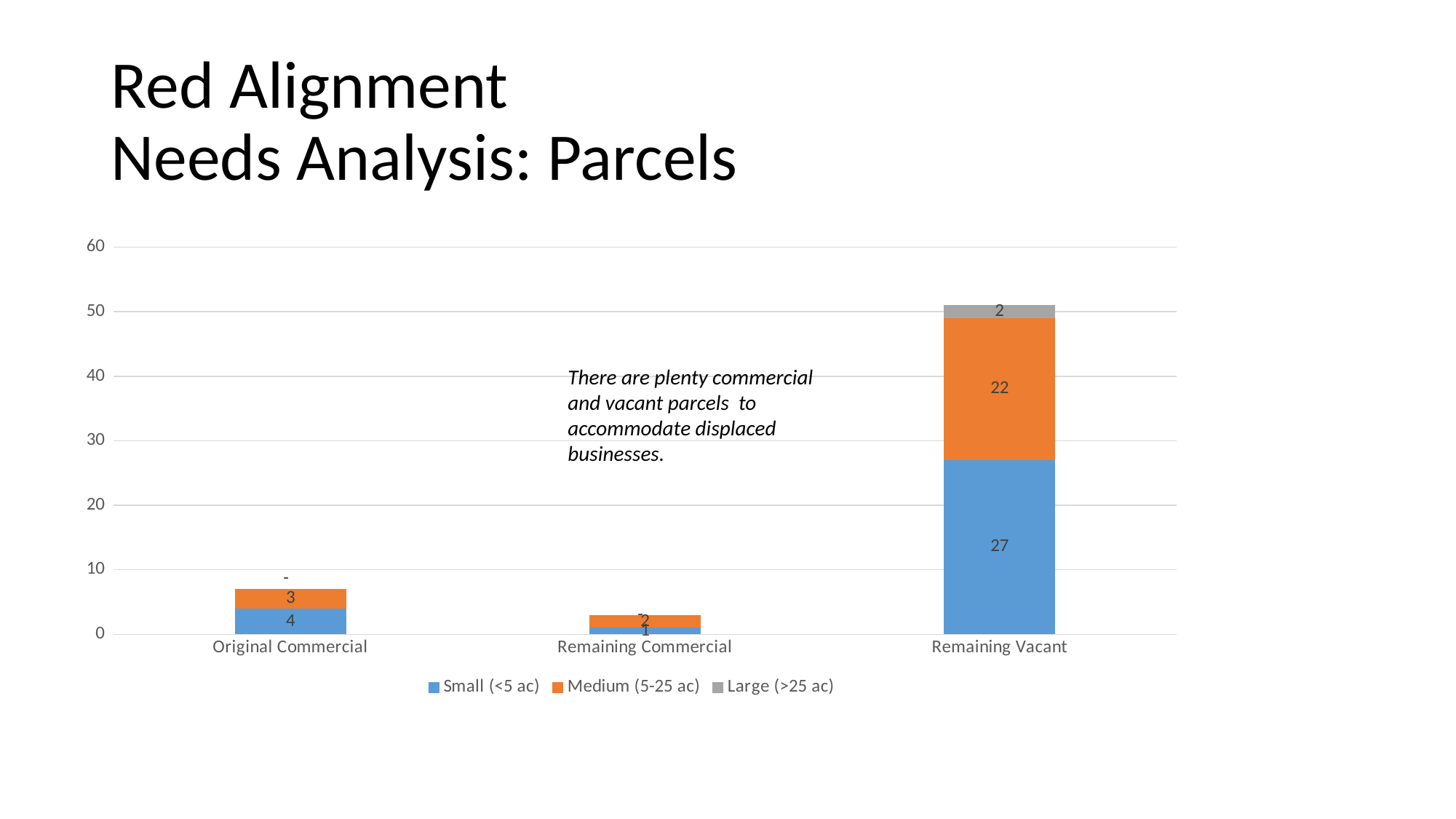

# Red Alignment Needs Analysis: Parcels

### Chart

| Category | Small (<5 ac) | Medium (5-25 ac) | Large (>25 ac) |
|---|---|---|---|
| Original Commercial | 4.0 | 3.0 | 0.0 |
| Remaining Commercial | 1.0 | 2.0 | 0.0 |
| Remaining Vacant | 27.0 | 22.0 | 2.0 |
There are plenty commercial and vacant parcels  to accommodate displaced businesses.